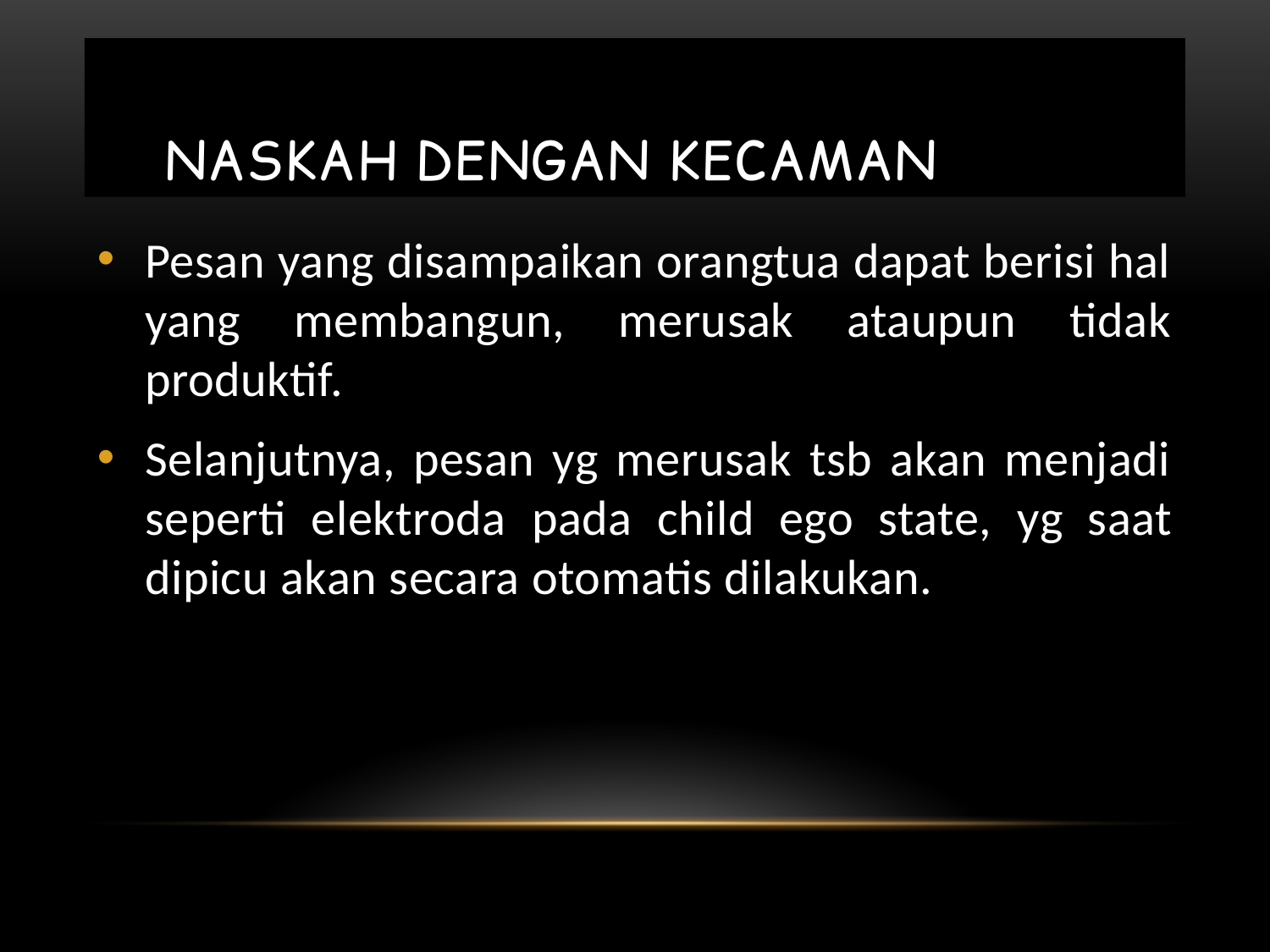

# naskah DENGAN KECAMAN
Pesan yang disampaikan orangtua dapat berisi hal yang membangun, merusak ataupun tidak produktif.
Selanjutnya, pesan yg merusak tsb akan menjadi seperti elektroda pada child ego state, yg saat dipicu akan secara otomatis dilakukan.